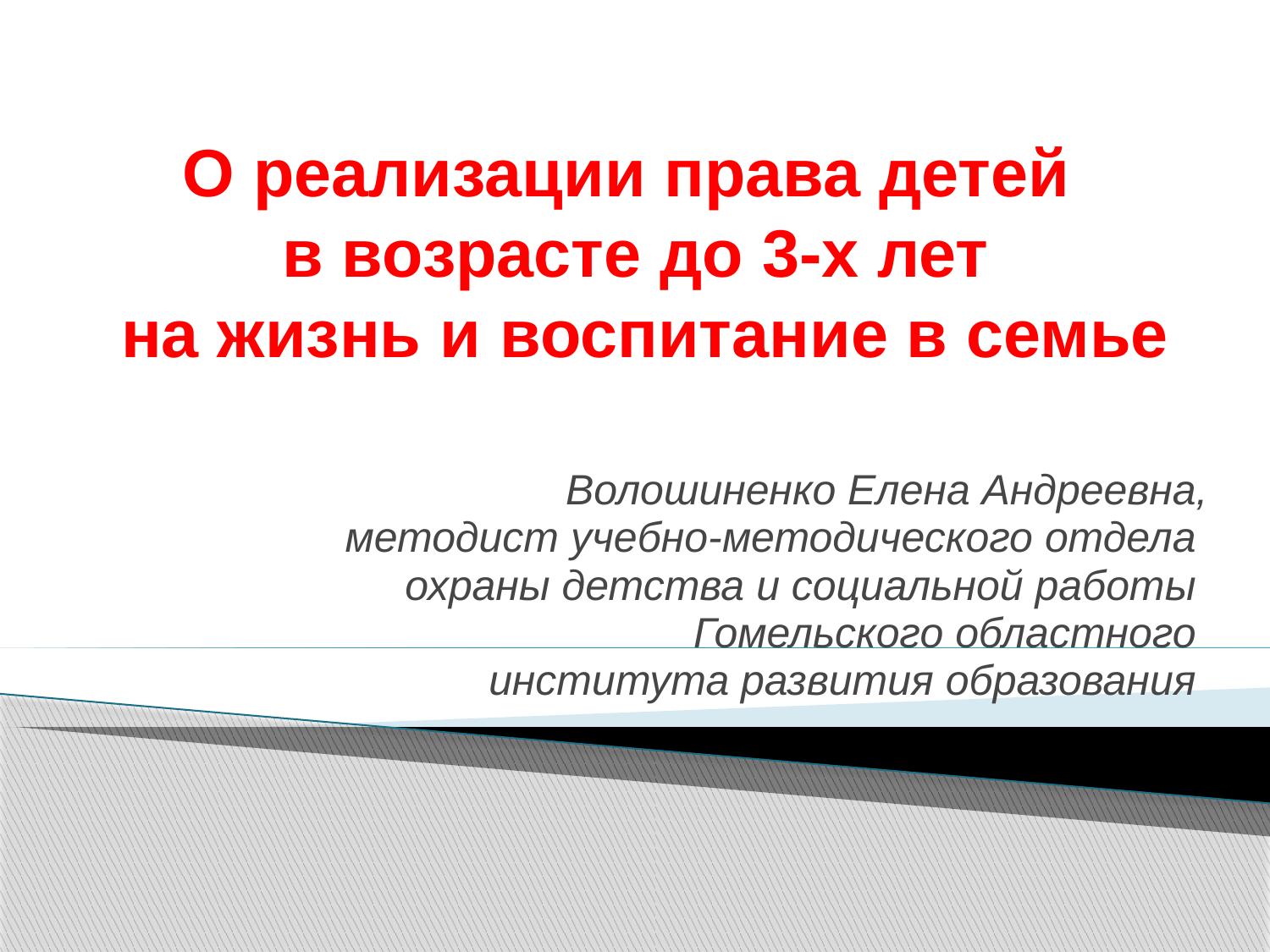

О реализации права детей
в возрасте до 3-х лет
на жизнь и воспитание в семье
Волошиненко Елена Андреевна,
методист учебно-методического отдела
охраны детства и социальной работы
Гомельского областного
института развития образования